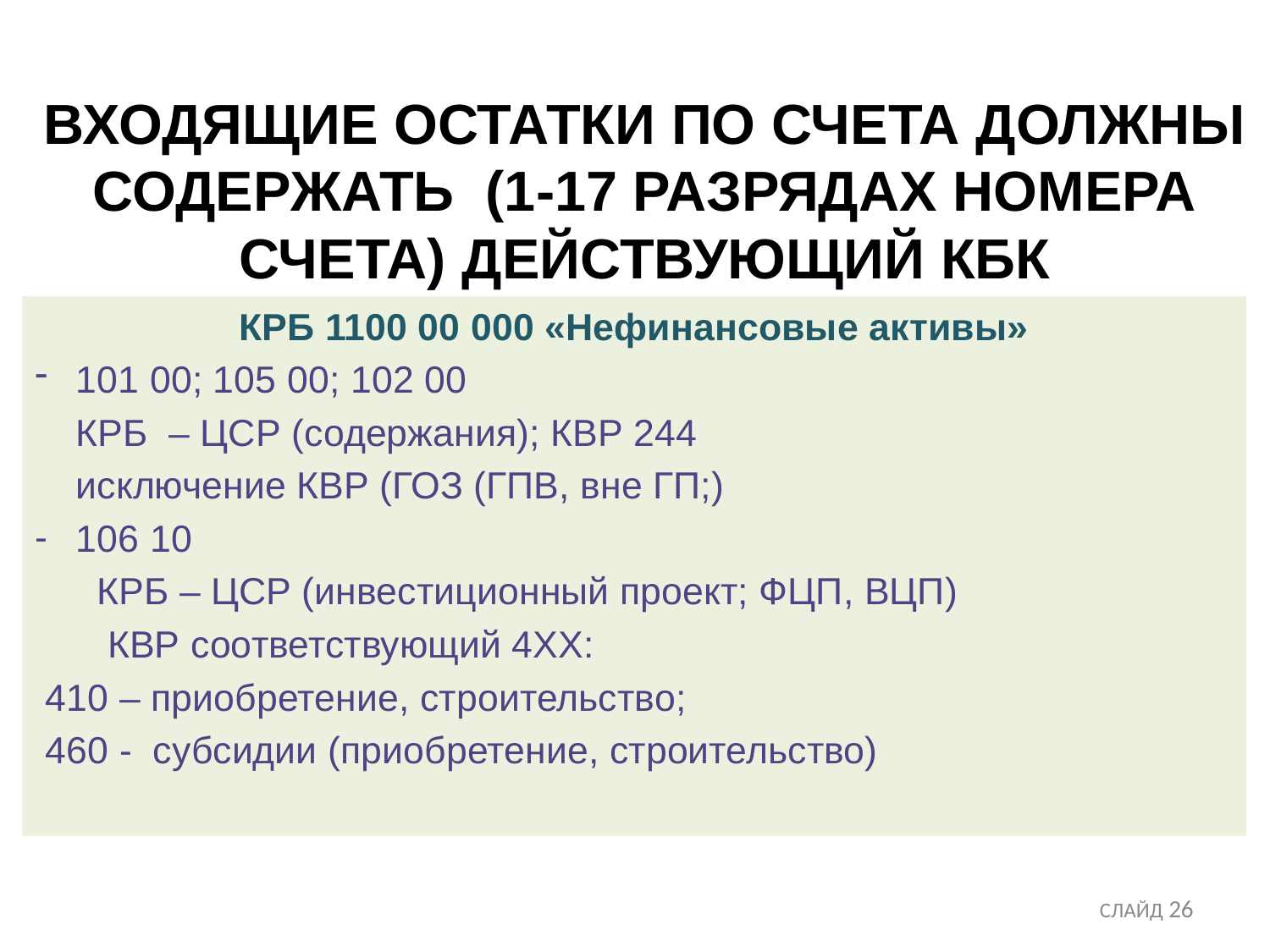

# ВХОДЯЩИЕ ОСТАТКИ ПО СЧЕТА ДОЛЖНЫ СОДЕРЖАТЬ  (1-17 РАЗРЯДАХ НОМЕРА СЧЕТА) ДЕЙСТВУЮЩИЙ КБК
КРБ 1100 00 000 «Нефинансовые активы»
101 00; 105 00; 102 00
		КРБ  – ЦСР (содержания); КВР 244
				исключение КВР (ГОЗ (ГПВ, вне ГП;)
106 10
		  КРБ – ЦСР (инвестиционный проект; ФЦП, ВЦП)
			   КВР соответствующий 4ХХ:
 410 – приобретение, строительство;
 460 -  субсидии (приобретение, строительство)

СЛАЙД 26